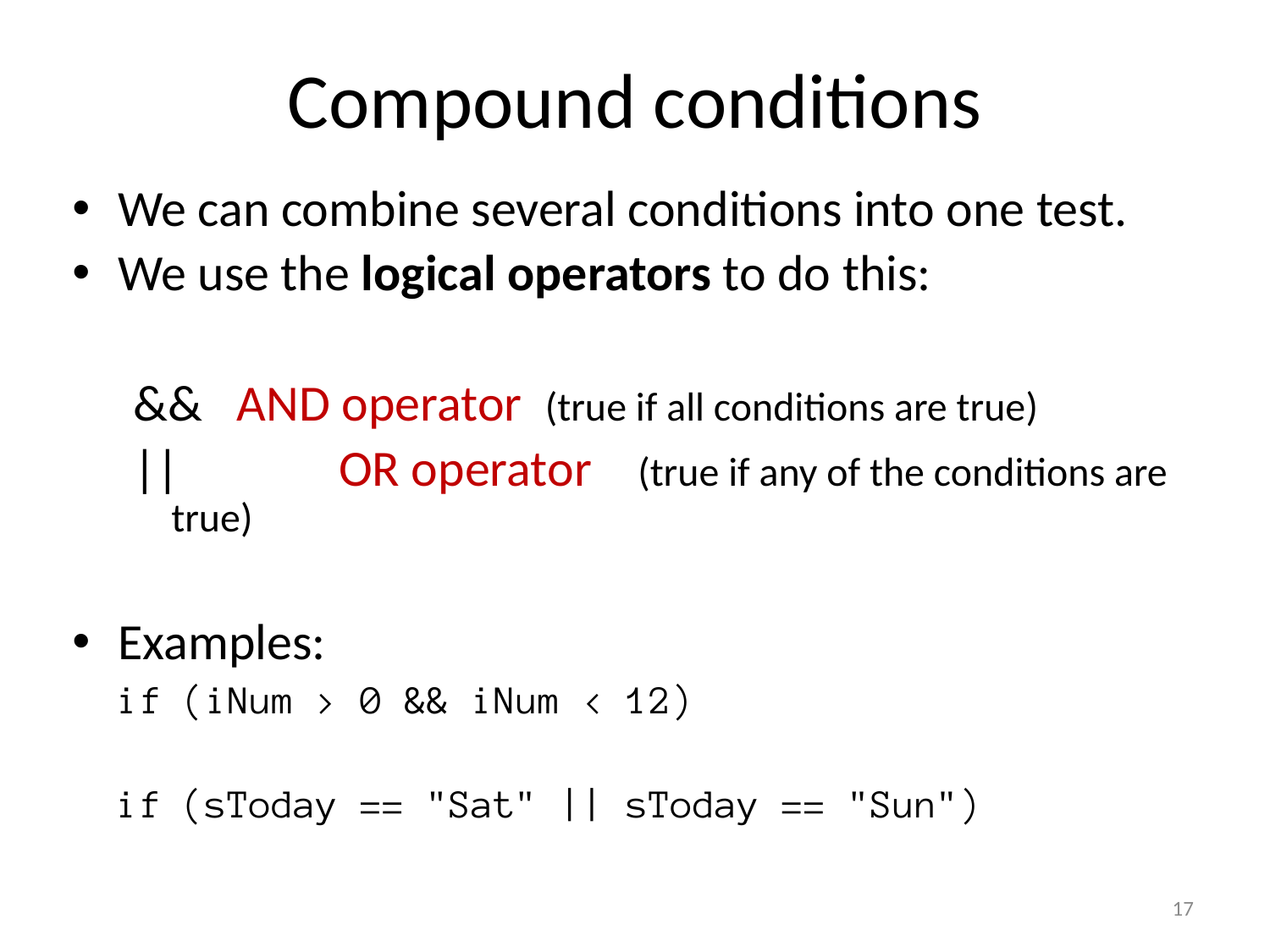

# Compound conditions
We can combine several conditions into one test.
We use the logical operators to do this:

&&   AND operator  (true if all conditions are true)
||	    OR operator    (true if any of the conditions are true)

Examples:
  if (iNum > 0 && iNum < 12)

  if (sToday == "Sat" || sToday == "Sun")
17